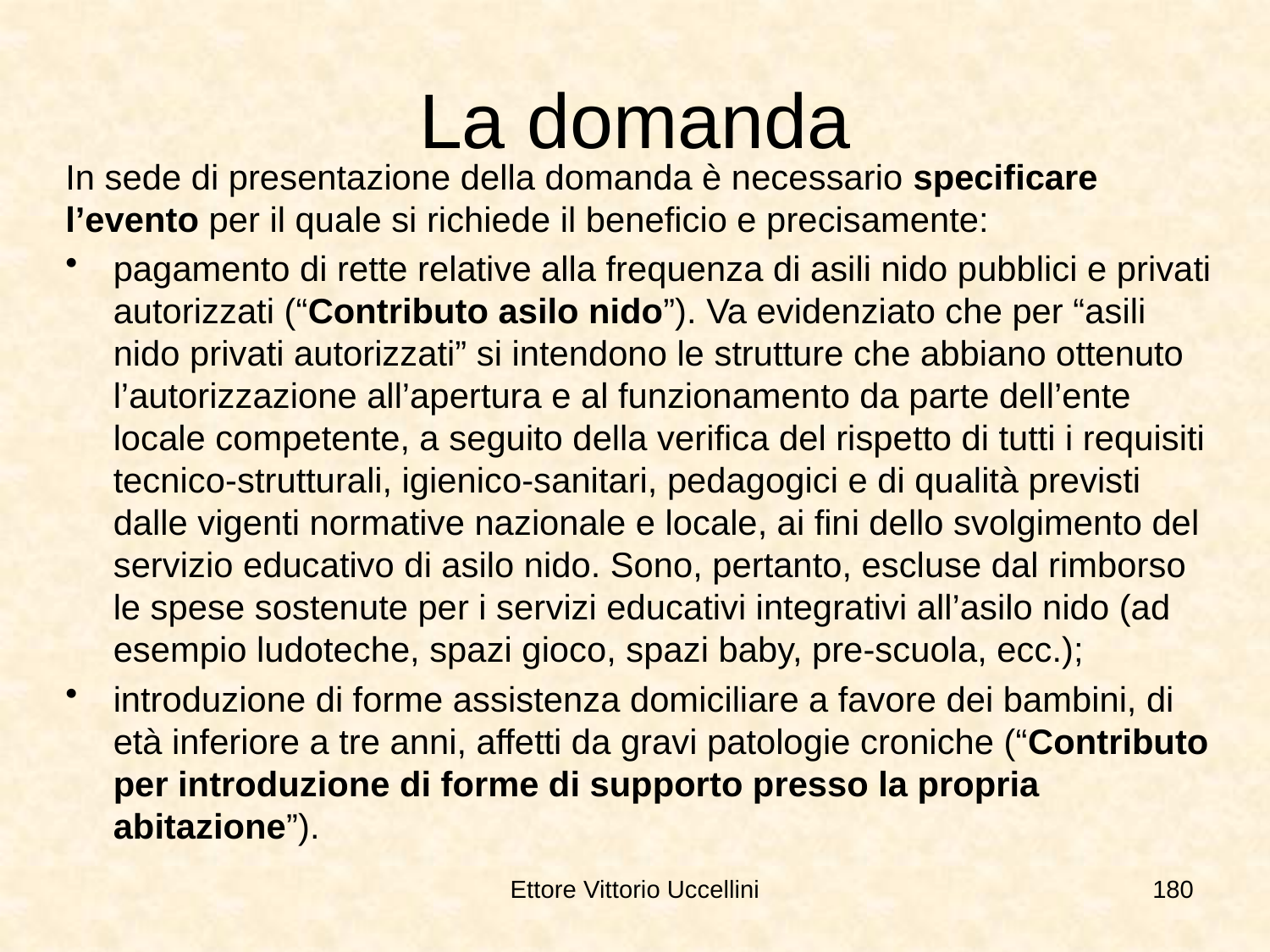

# La domanda
In sede di presentazione della domanda è necessario specificare l’evento per il quale si richiede il beneficio e precisamente:
pagamento di rette relative alla frequenza di asili nido pubblici e privati autorizzati (“Contributo asilo nido”). Va evidenziato che per “asili nido privati autorizzati” si intendono le strutture che abbiano ottenuto l’autorizzazione all’apertura e al funzionamento da parte dell’ente locale competente, a seguito della verifica del rispetto di tutti i requisiti tecnico-strutturali, igienico-sanitari, pedagogici e di qualità previsti dalle vigenti normative nazionale e locale, ai fini dello svolgimento del servizio educativo di asilo nido. Sono, pertanto, escluse dal rimborso le spese sostenute per i servizi educativi integrativi all’asilo nido (ad esempio ludoteche, spazi gioco, spazi baby, pre-scuola, ecc.);
introduzione di forme assistenza domiciliare a favore dei bambini, di età inferiore a tre anni, affetti da gravi patologie croniche (“Contributo per introduzione di forme di supporto presso la propria abitazione”).

Ettore Vittorio Uccellini
180